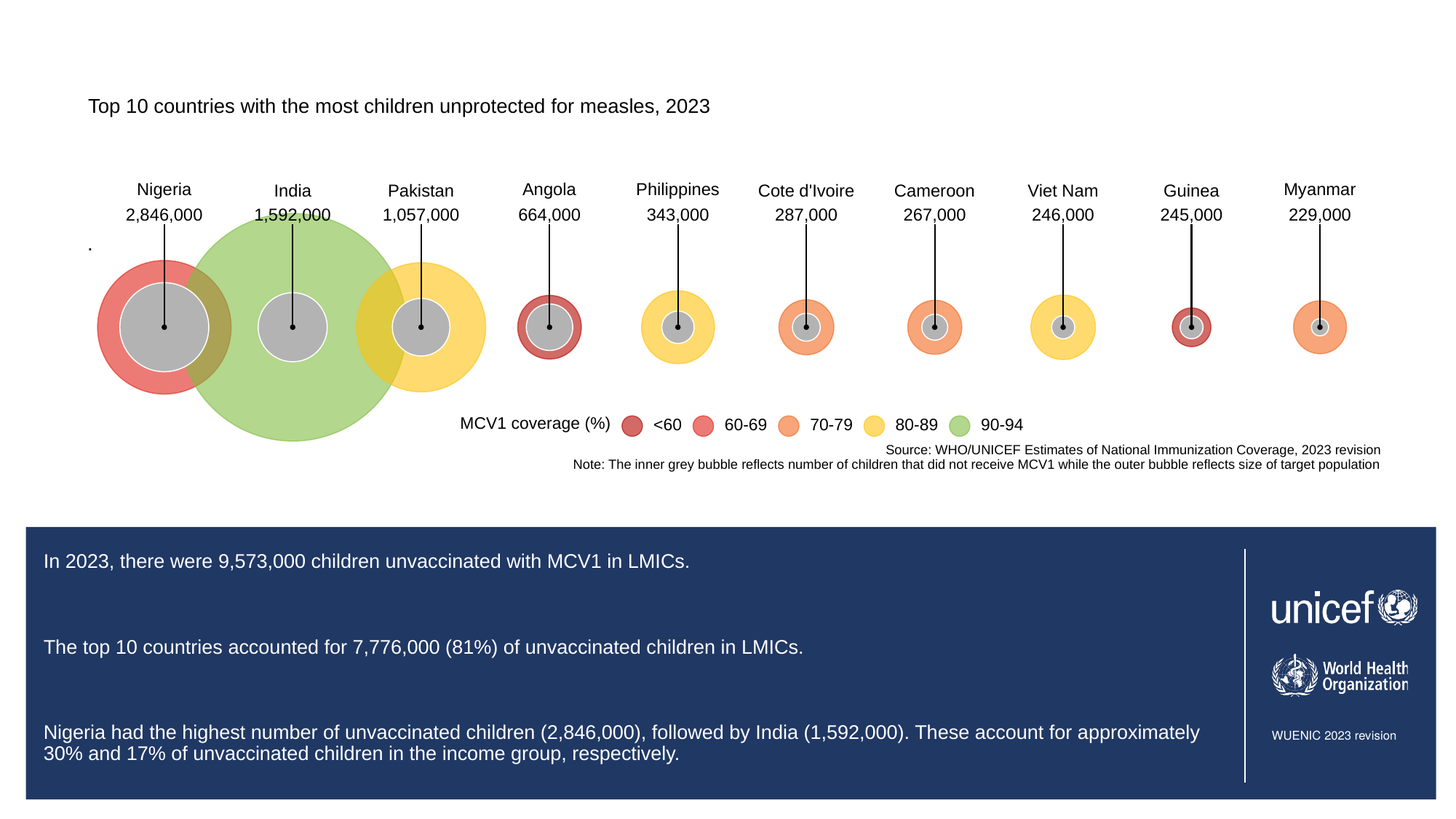

Top 10 countries with the most children unprotected for measles, 2023

Nigeria
Angola
Myanmar
Philippines
Cote d'Ivoire
Cameroon
Guinea
India
Pakistan
Viet Nam

2,846,000
1,592,000
1,057,000
664,000
343,000
287,000
267,000
246,000
245,000
229,000

.

MCV1 coverage (%)
<60
60-69
70-79
80-89
90-94
Source: WHO/UNICEF Estimates of National Immunization Coverage, 2023 revision
Note: The inner grey bubble reflects number of children that did not receive MCV1 while the outer bubble reflects size of target population
# In 2023, there were 9,573,000 children unvaccinated with MCV1 in LMICs.

The top 10 countries accounted for 7,776,000 (81%) of unvaccinated children in LMICs.

Nigeria had the highest number of unvaccinated children (2,846,000), followed by India (1,592,000). These account for approximately 30% and 17% of unvaccinated children in the income group, respectively.

Absolute numbers of un- and undervaccinated children is driven by a combination of birth cohort size and programme performance, as such, large birth cohort countries may have a large number of zero-dose children despite higher coverage than other countries.